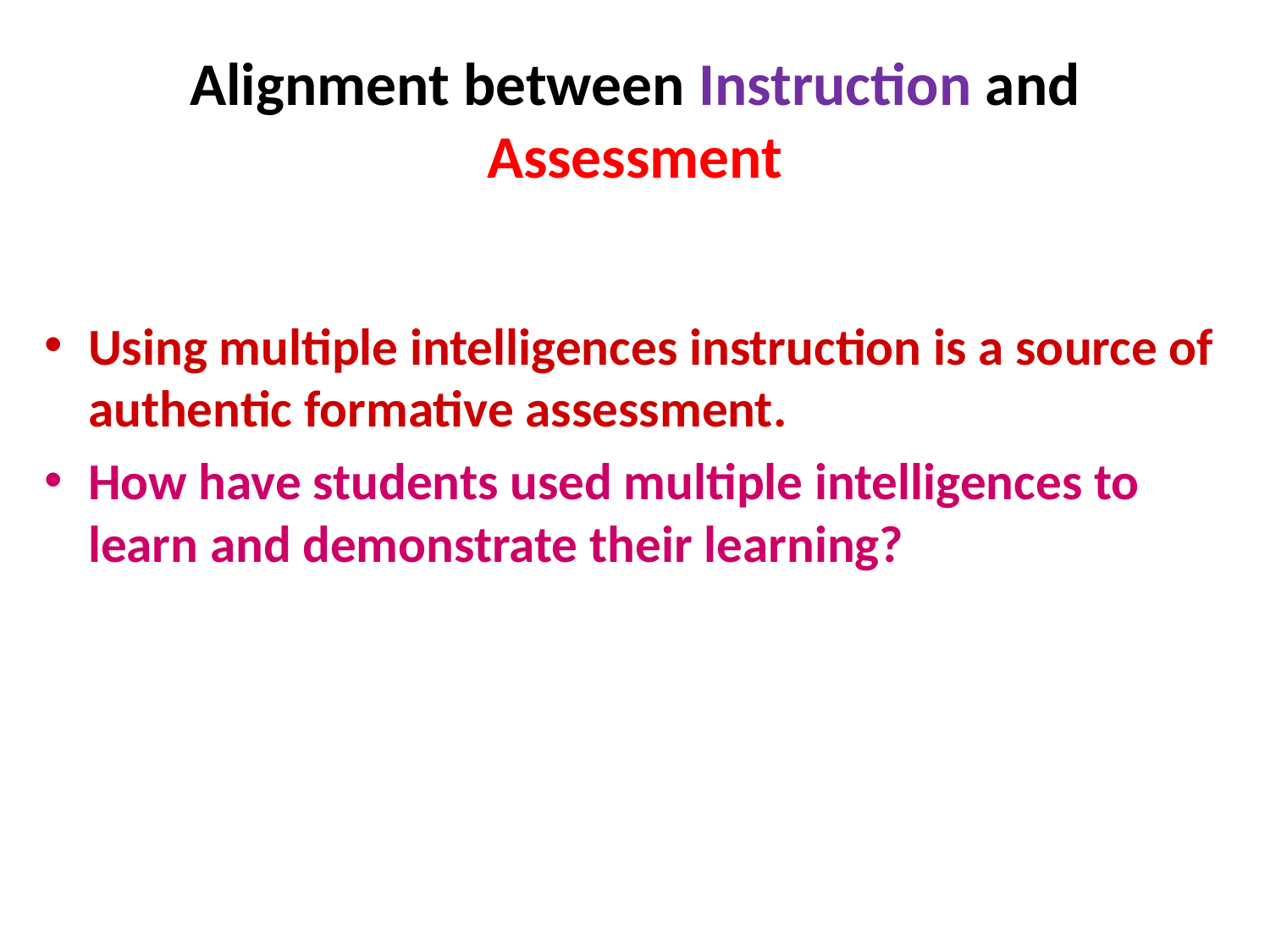

# Alignment between Instruction and Assessment
Using multiple intelligences instruction is a source of authentic formative assessment.
How have students used multiple intelligences to learn and demonstrate their learning?

Let’s try it!  Let’s develop a collaborative lesson idea or assessment using something from this pd session or these formative assessments.